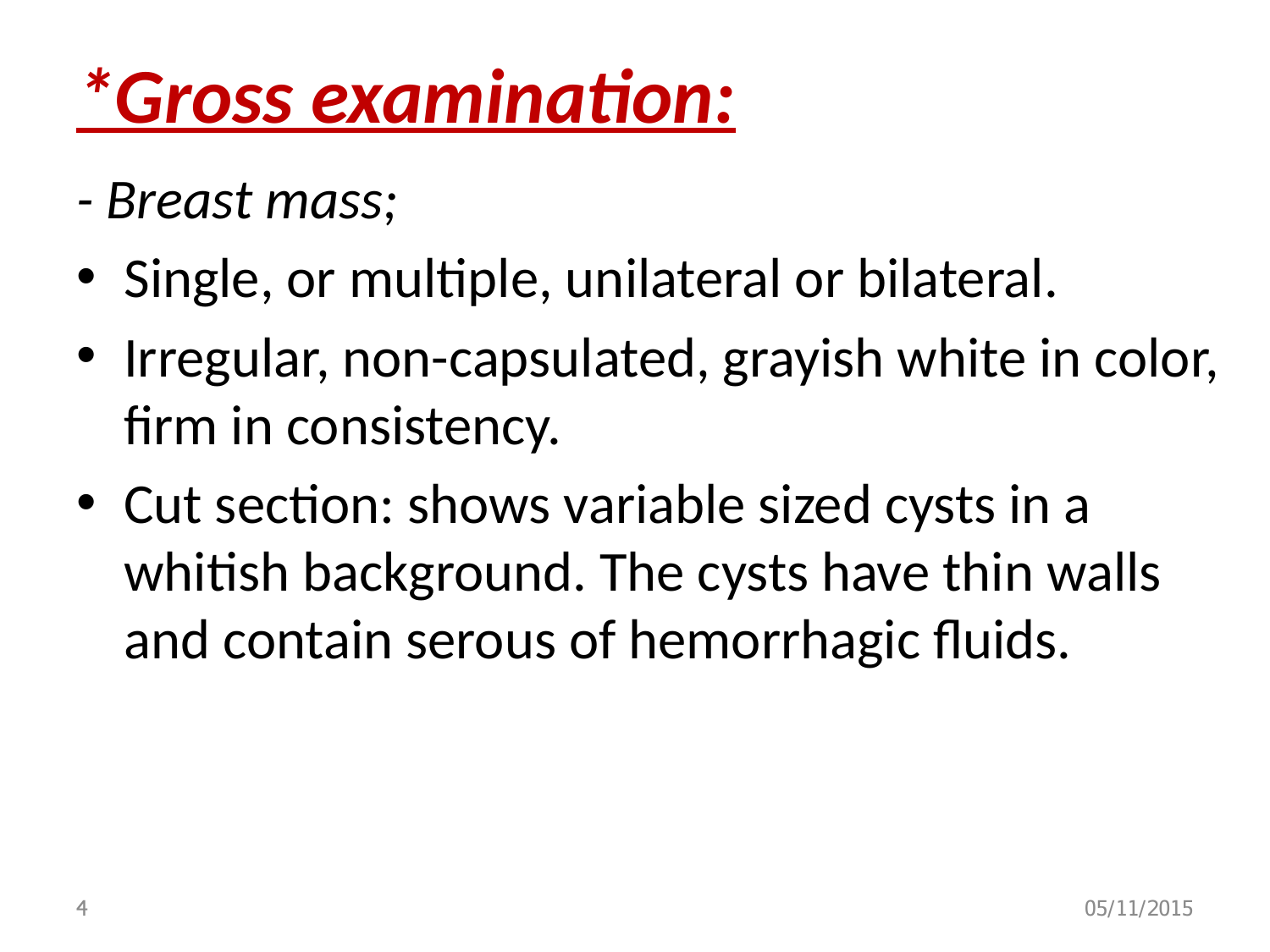

# *Gross examination:
- Breast mass;
Single, or multiple, unilateral or bilateral.
Irregular, non-capsulated, grayish white in color, firm in consistency.
Cut section: shows variable sized cysts in a whitish background. The cysts have thin walls and contain serous of hemorrhagic fluids.

4
05/11/2015